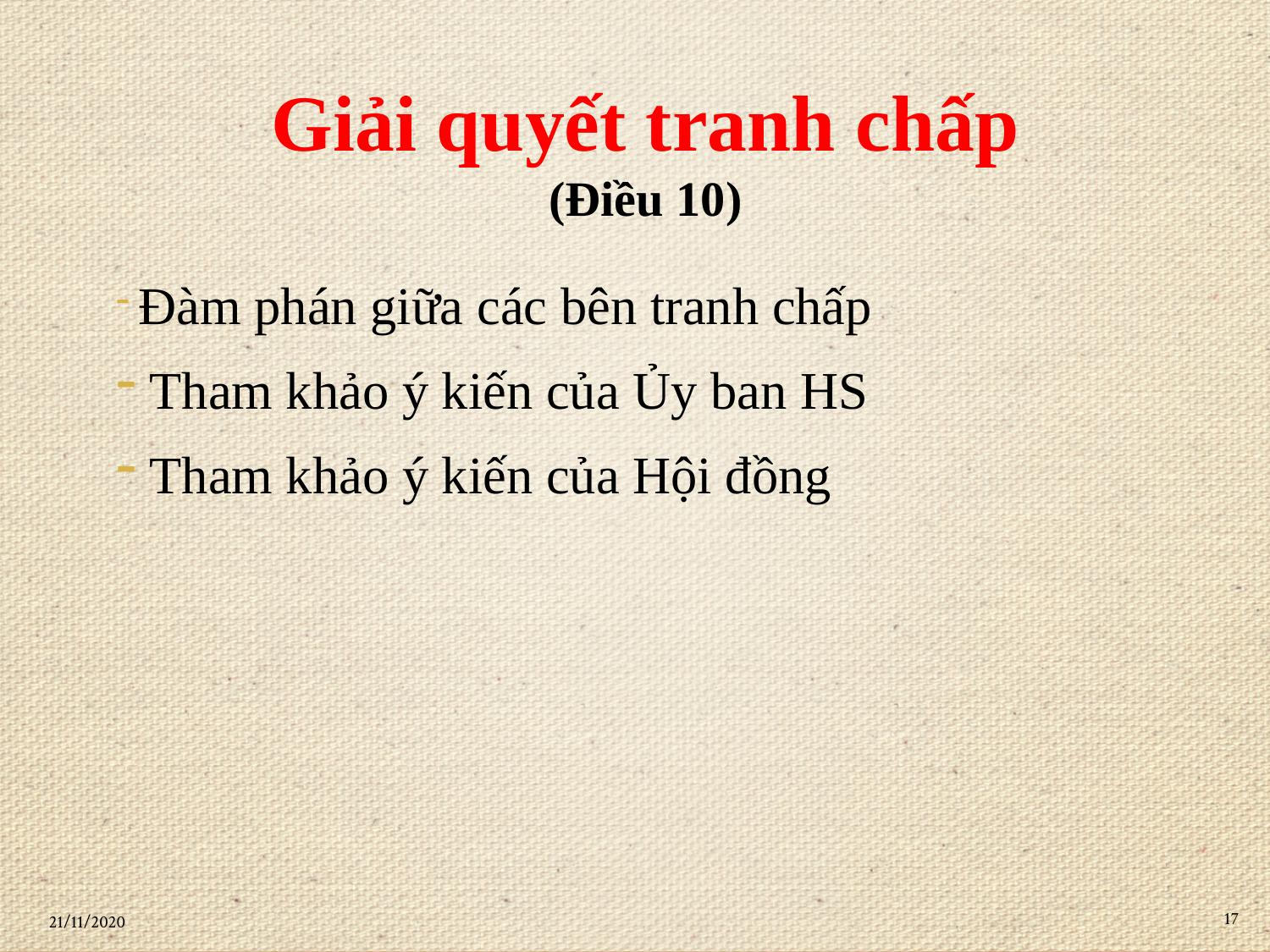

# Giải quyết tranh chấp (Điều 10)
 Đàm phán giữa các bên tranh chấp
 Tham khảo ý kiến của Ủy ban HS
 Tham khảo ý kiến của Hội đồng
21/11/2020
17